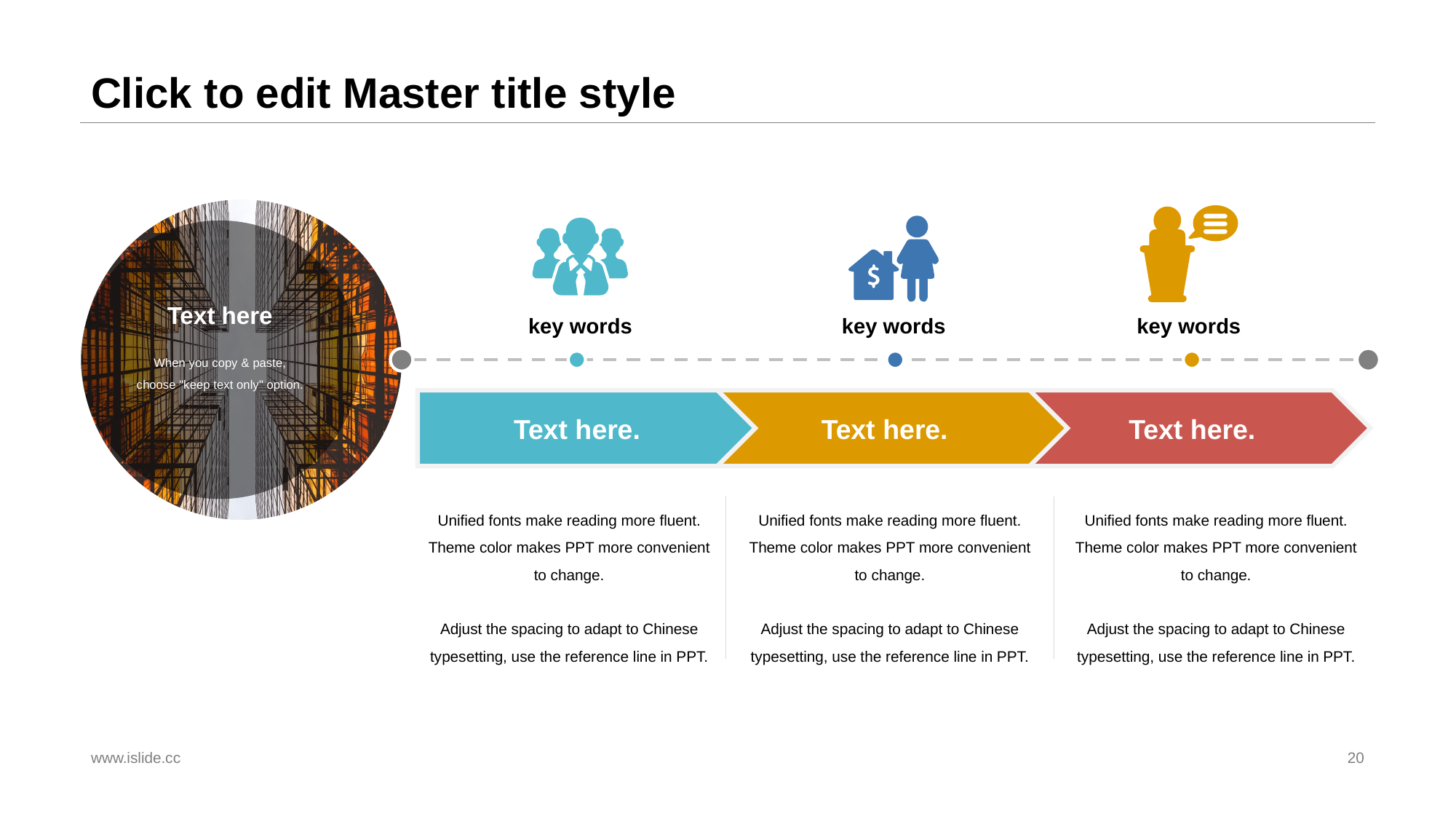

# Click to edit Master title style

Text here
key words
key words
key words
When you copy & paste,
choose "keep text only" option.

Text here.
Text here.
Text here.
Unified fonts make reading more fluent.
Theme color makes PPT more convenient to change.

Adjust the spacing to adapt to Chinese typesetting, use the reference line in PPT.
Unified fonts make reading more fluent.
Theme color makes PPT more convenient to change.

Adjust the spacing to adapt to Chinese typesetting, use the reference line in PPT.
Unified fonts make reading more fluent.
Theme color makes PPT more convenient to change.

Adjust the spacing to adapt to Chinese typesetting, use the reference line in PPT.
www.islide.cc
20